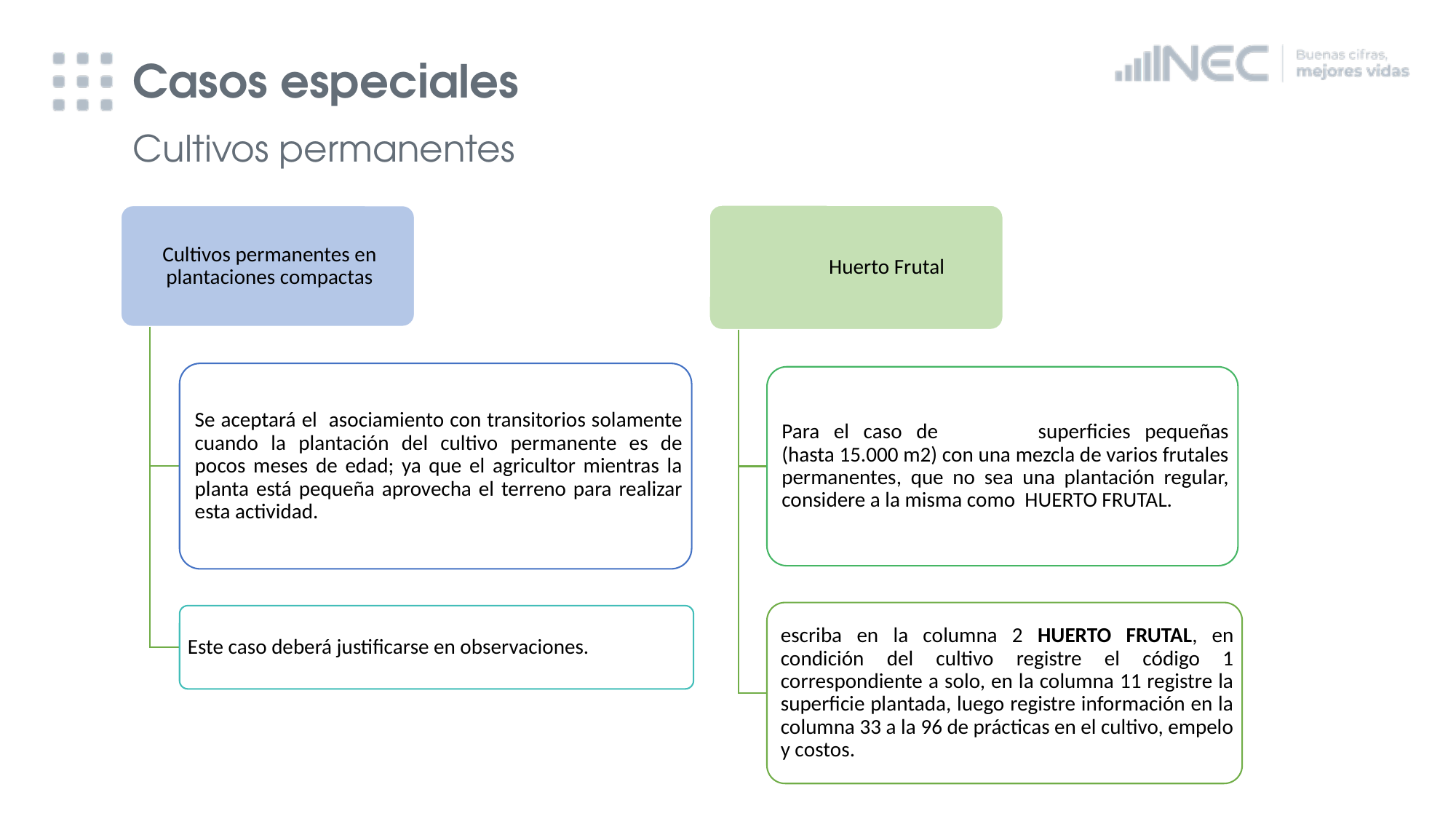

Casos especiales
Cultivos permanentes
Cultivos permanentes en plantaciones compactas
Se aceptará el  asociamiento con transitorios solamente cuando la plantación del cultivo permanente es de pocos meses de edad; ya que el agricultor mientras la planta está pequeña aprovecha el terreno para realizar esta actividad.
Este caso deberá justificarse en observaciones.
	Huerto Frutal
Para el caso de 	superficies pequeñas (hasta 15.000 m2) con una mezcla de varios frutales permanentes, que no sea una plantación regular, considere a la misma como  HUERTO FRUTAL.
escriba en la columna 2 HUERTO FRUTAL, en condición del cultivo registre el código 1 correspondiente a solo, en la columna 11 registre la superficie plantada, luego registre información en la columna 33 a la 96 de prácticas en el cultivo, empelo y costos.